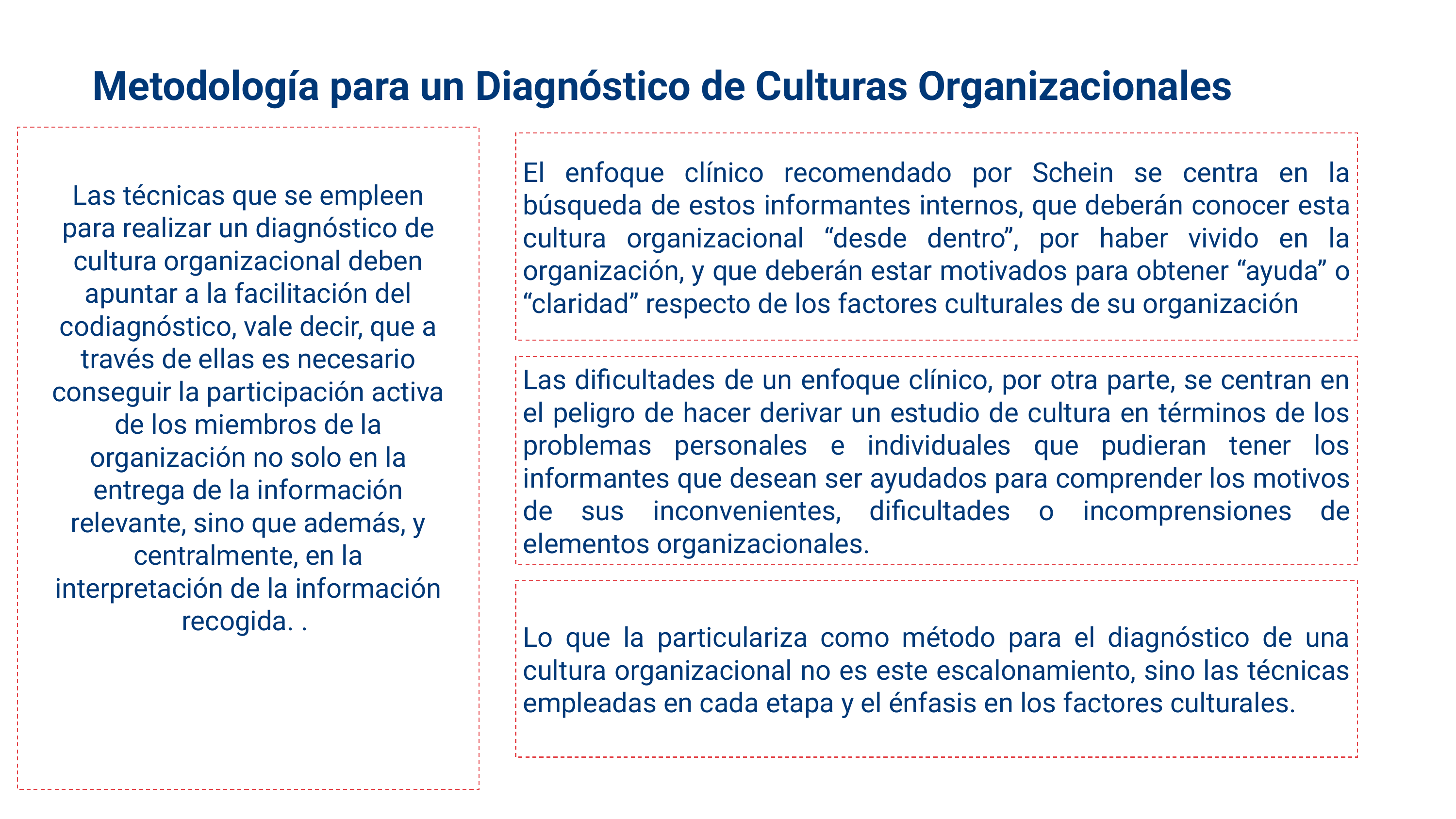

# Metodología para un Diagnóstico de Culturas Organizacionales

El enfoque clínico recomendado por Schein se centra en la búsqueda de estos informantes internos, que deberán conocer esta cultura organizacional “desde dentro”, por haber vivido en la organización, y que deberán estar motivados para obtener “ayuda” o “claridad” respecto de los factores culturales de su organización
Las técnicas que se empleen para realizar un diagnóstico de cultura organizacional deben apuntar a la facilitación del codiagnóstico, vale decir, que a través de ellas es necesario conseguir la participación activa de los miembros de la organización no solo en la entrega de la información relevante, sino que además, y centralmente, en la interpretación de la información recogida. .
Las dificultades de un enfoque clínico, por otra parte, se centran en el peligro de hacer derivar un estudio de cultura en términos de los problemas personales e individuales que pudieran tener los informantes que desean ser ayudados para comprender los motivos de sus inconvenientes, dificultades o incomprensiones de elementos organizacionales.
Lo que la particulariza como método para el diagnóstico de una cultura organizacional no es este escalonamiento, sino las técnicas empleadas en cada etapa y el énfasis en los factores culturales.